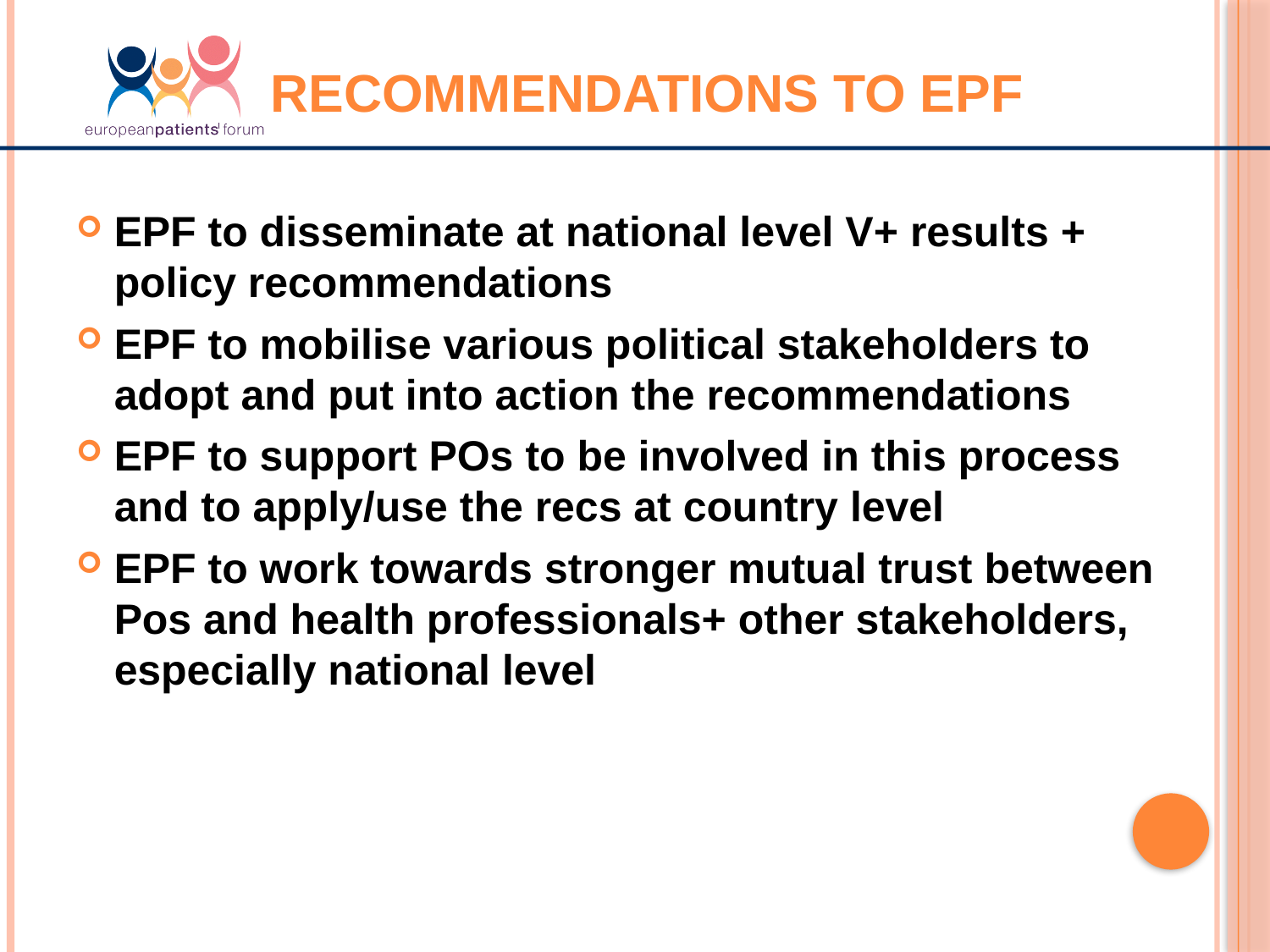

# RECOMMENDATIONS TO EPF
EPF to disseminate at national level V+ results + policy recommendations
EPF to mobilise various political stakeholders to adopt and put into action the recommendations
EPF to support POs to be involved in this process and to apply/use the recs at country level
EPF to work towards stronger mutual trust between Pos and health professionals+ other stakeholders, especially national level